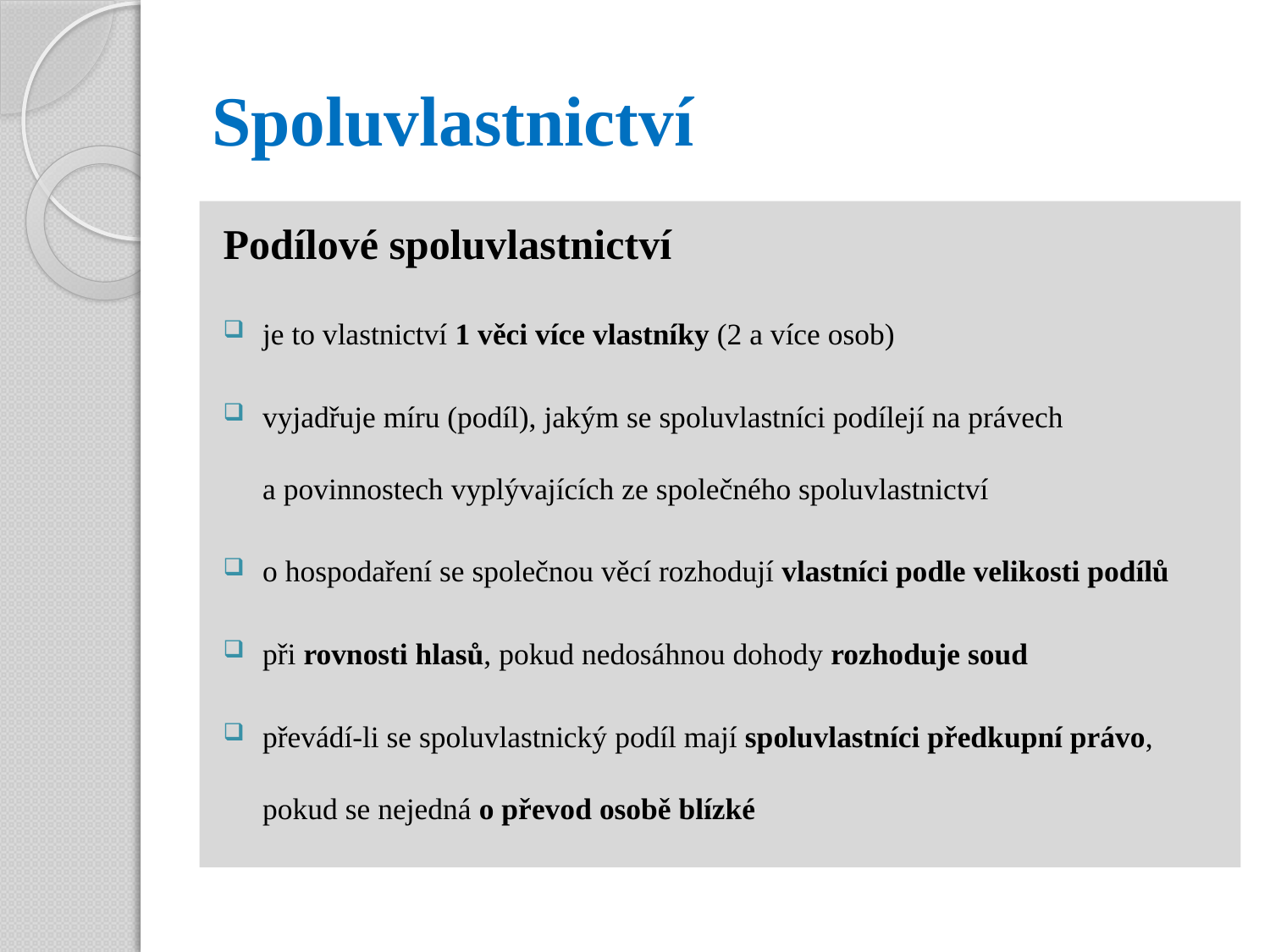

# Spoluvlastnictví
Podílové spoluvlastnictví
je to vlastnictví 1 věci více vlastníky (2 a více osob)
vyjadřuje míru (podíl), jakým se spoluvlastníci podílejí na právech
a povinnostech vyplývajících ze společného spoluvlastnictví
o hospodaření se společnou věcí rozhodují vlastníci podle velikosti podílů
při rovnosti hlasů, pokud nedosáhnou dohody rozhoduje soud
převádí-li se spoluvlastnický podíl mají spoluvlastníci předkupní právo, pokud se nejedná o převod osobě blízké